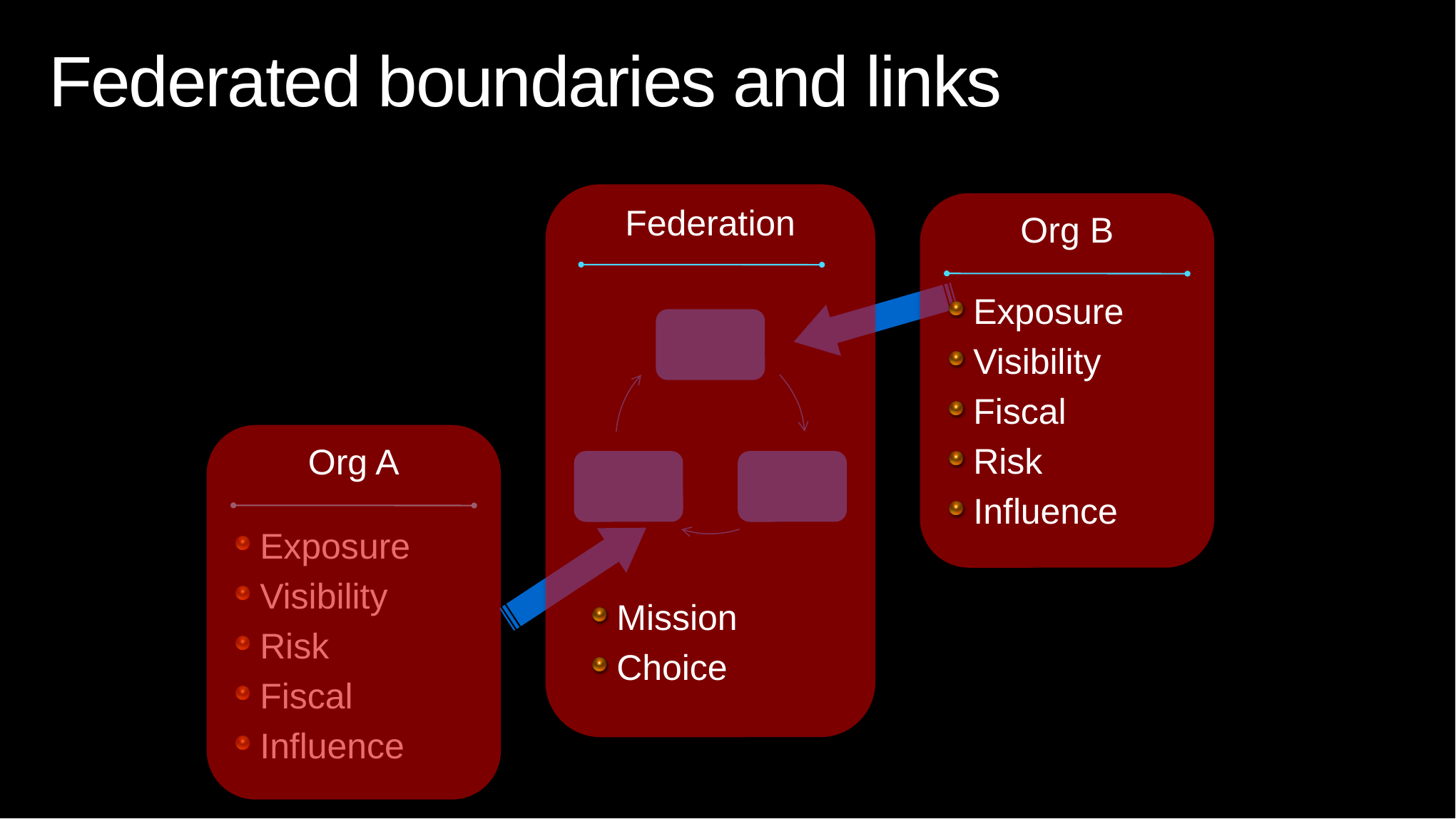

# Federated boundaries and links
Federation
Org B
Exposure
Visibility
Fiscal
Risk
Influence

Org A
Exposure
Visibility
Risk
Fiscal
Influence

Mission
Choice